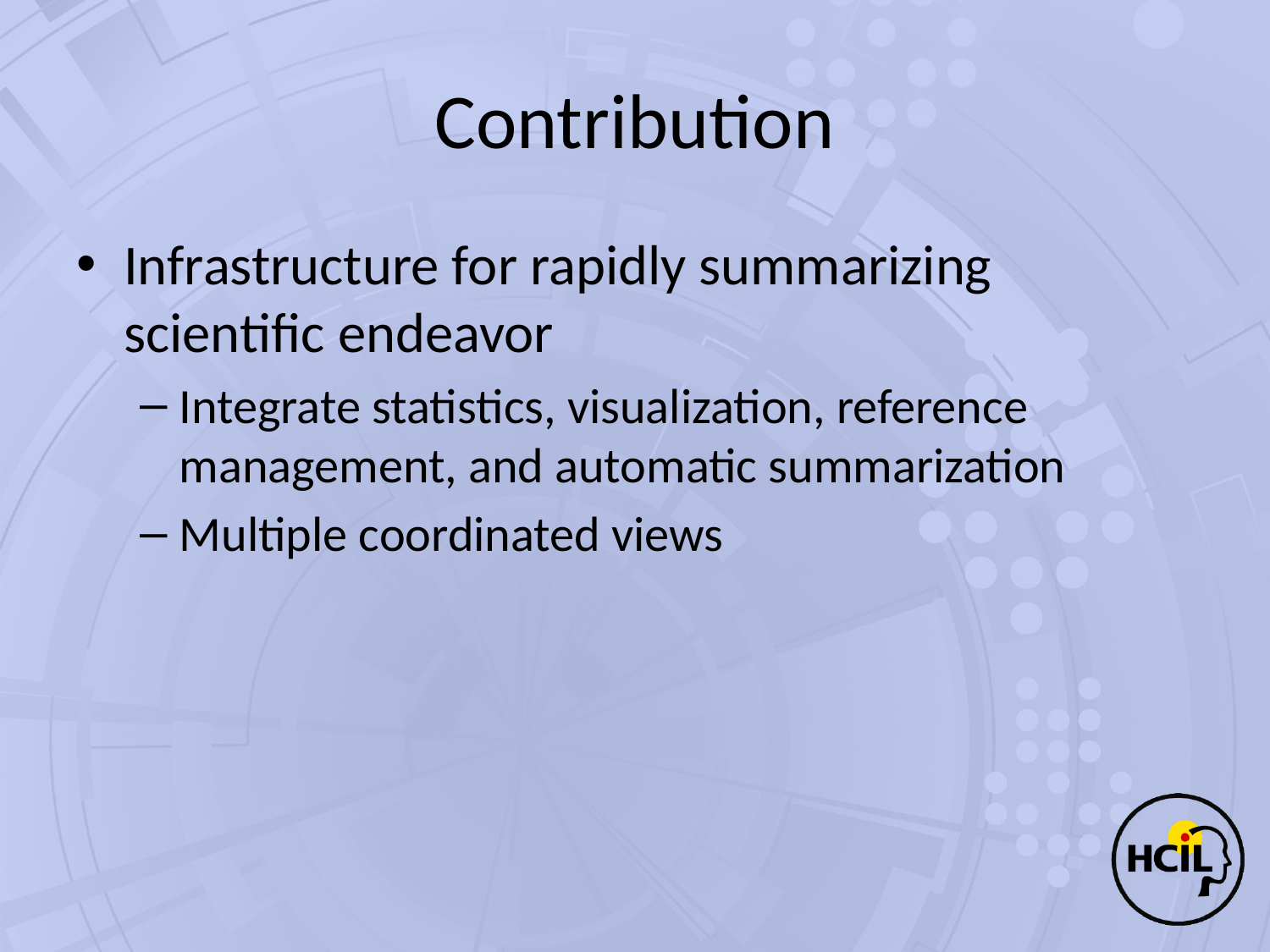

# Contribution
Infrastructure for rapidly summarizing scientific endeavor
Integrate statistics, visualization, reference management, and automatic summarization
Multiple coordinated views